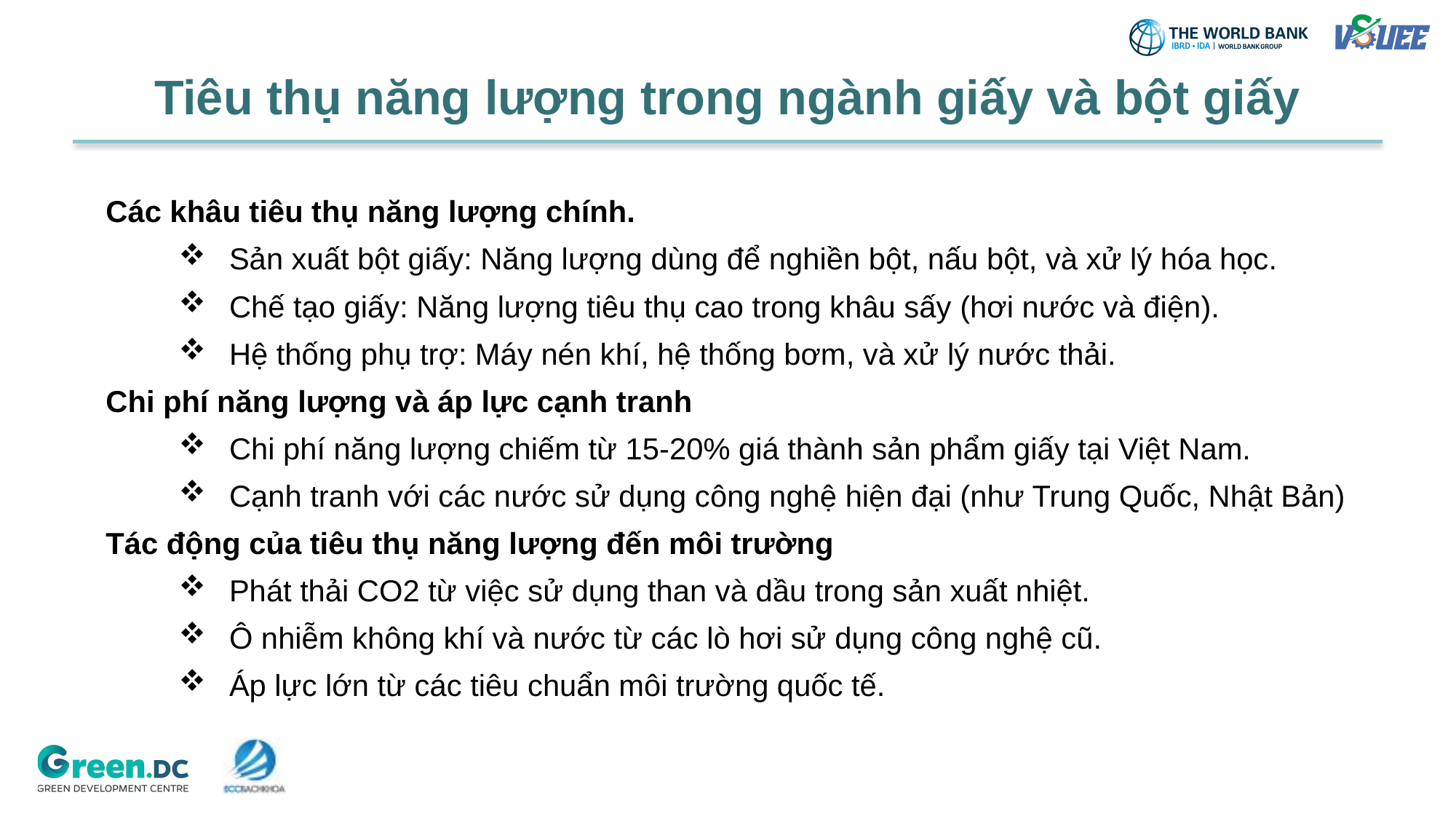

# Tiêu thụ năng lượng trong ngành giấy và bột giấy
Các khâu tiêu thụ năng lượng chính.
Sản xuất bột giấy: Năng lượng dùng để nghiền bột, nấu bột, và xử lý hóa học.
Chế tạo giấy: Năng lượng tiêu thụ cao trong khâu sấy (hơi nước và điện).
Hệ thống phụ trợ: Máy nén khí, hệ thống bơm, và xử lý nước thải.
Chi phí năng lượng và áp lực cạnh tranh
Chi phí năng lượng chiếm từ 15-20% giá thành sản phẩm giấy tại Việt Nam.
Cạnh tranh với các nước sử dụng công nghệ hiện đại (như Trung Quốc, Nhật Bản)
Tác động của tiêu thụ năng lượng đến môi trường
Phát thải CO2 từ việc sử dụng than và dầu trong sản xuất nhiệt.
Ô nhiễm không khí và nước từ các lò hơi sử dụng công nghệ cũ.
Áp lực lớn từ các tiêu chuẩn môi trường quốc tế.